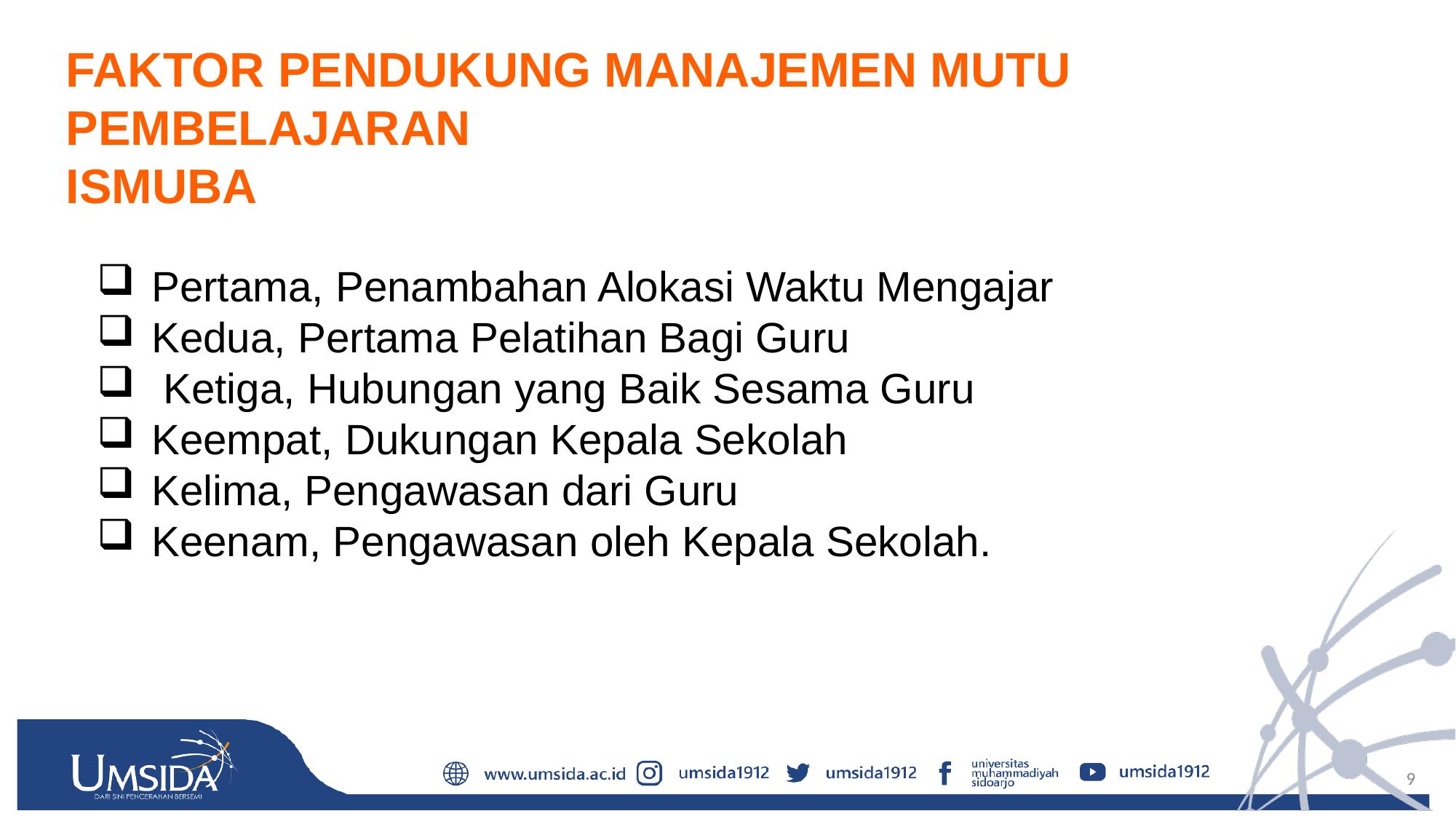

FAKTOR PENDUKUNG MANAJEMEN MUTU PEMBELAJARAN
ISMUBA
Pertama, Penambahan Alokasi Waktu Mengajar
Kedua, Pertama Pelatihan Bagi Guru
 Ketiga, Hubungan yang Baik Sesama Guru
Keempat, Dukungan Kepala Sekolah
Kelima, Pengawasan dari Guru
Keenam, Pengawasan oleh Kepala Sekolah.